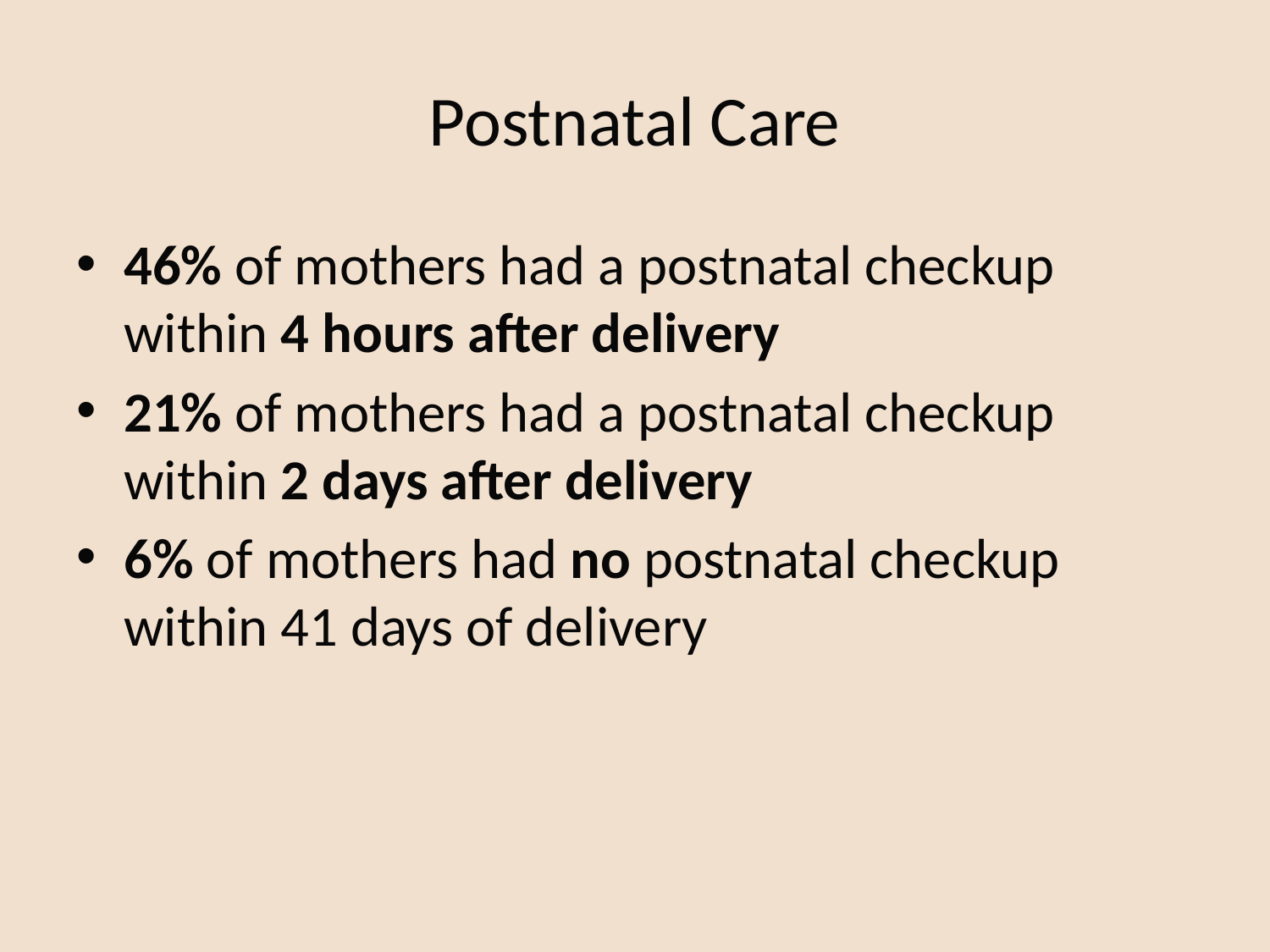

# Postnatal Care
46% of mothers had a postnatal checkup within 4 hours after delivery
21% of mothers had a postnatal checkup within 2 days after delivery
6% of mothers had no postnatal checkup within 41 days of delivery